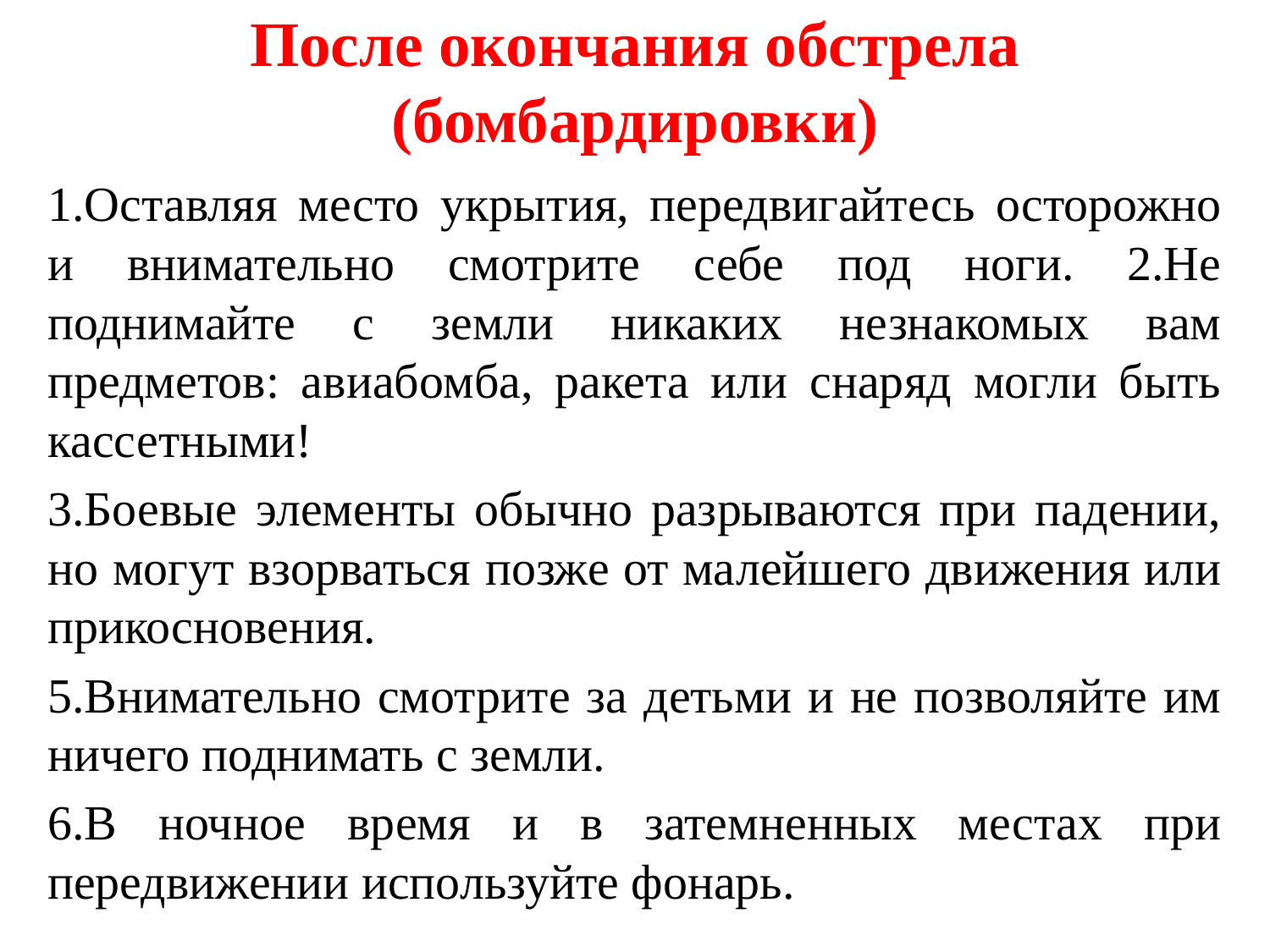

# После окончания обстрела (бомбардировки)
1.Оставляя место укрытия, передвигайтесь осторожно и внимательно смотрите себе под ноги. 2.Не поднимайте с земли никаких незнакомых вам предметов: авиабомба, ракета или снаряд могли быть кассетными!
3.Боевые элементы обычно разрываются при падении, но могут взорваться позже от малейшего движения или прикосновения.
5.Внимательно смотрите за детьми и не позволяйте им ничего поднимать с земли.
6.В ночное время и в затемненных местах при передвижении используйте фонарь.